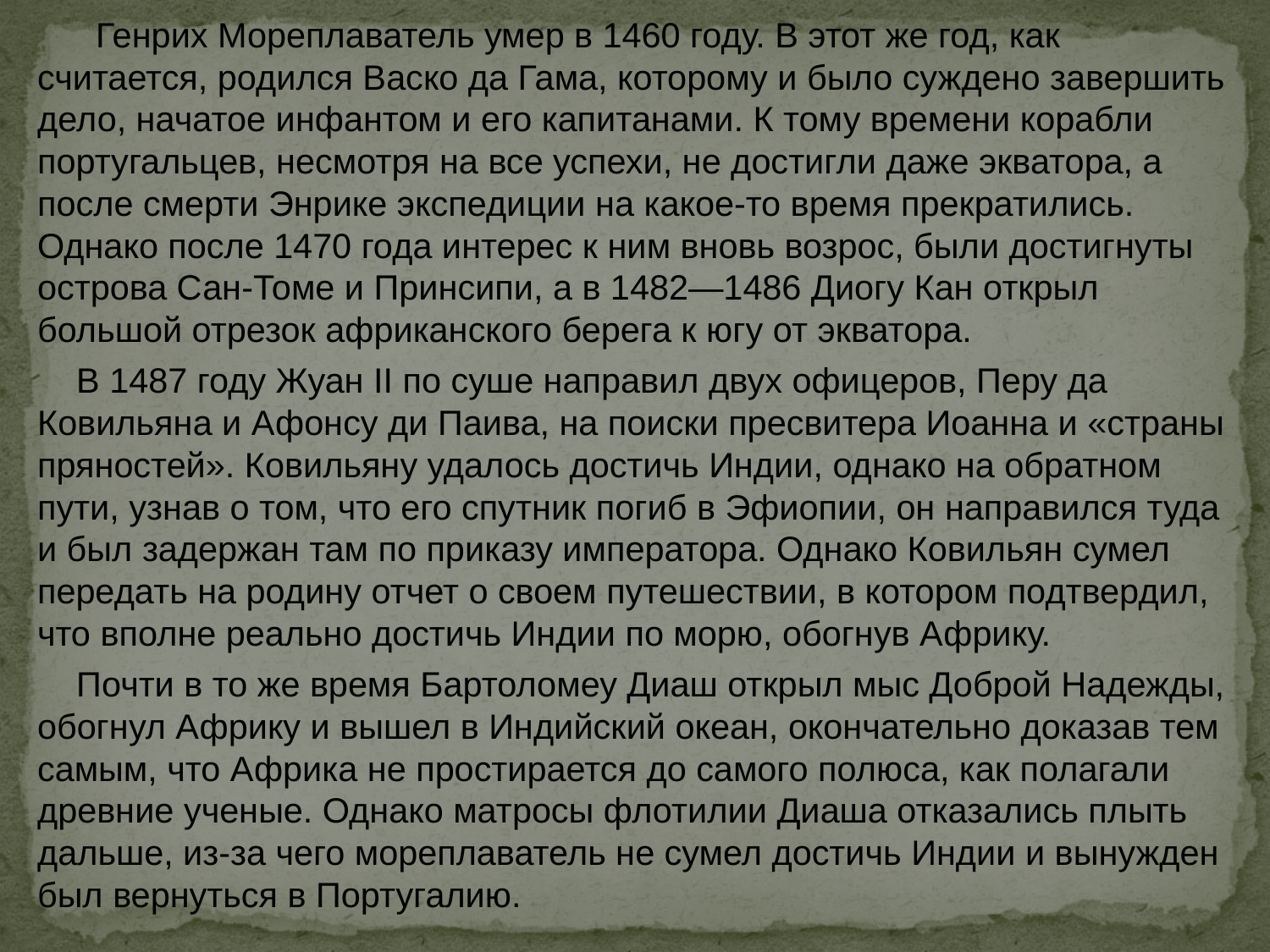

Генрих Мореплаватель умер в 1460 году. В этот же год, как считается, родился Васко да Гама, которому и было суждено завершить дело, начатое инфантом и его капитанами. К тому времени корабли португальцев, несмотря на все успехи, не достигли даже экватора, а после смерти Энрике экспедиции на какое-то время прекратились. Однако после 1470 года интерес к ним вновь возрос, были достигнуты острова Сан-Томе и Принсипи, а в 1482—1486 Диогу Кан открыл большой отрезок африканского берега к югу от экватора.
    В 1487 году Жуан II по суше направил двух офицеров, Перу да Ковильяна и Афонсу ди Паива, на поиски пресвитера Иоанна и «страны пряностей». Ковильяну удалось достичь Индии, однако на обратном пути, узнав о том, что его спутник погиб в Эфиопии, он направился туда и был задержан там по приказу императора. Однако Ковильян сумел передать на родину отчет о своем путешествии, в котором подтвердил, что вполне реально достичь Индии по морю, обогнув Африку.
    Почти в то же время Бартоломеу Диаш открыл мыс Доброй Надежды, обогнул Африку и вышел в Индийский океан, окончательно доказав тем самым, что Африка не простирается до самого полюса, как полагали древние ученые. Однако матросы флотилии Диаша отказались плыть дальше, из-за чего мореплаватель не сумел достичь Индии и вынужден был вернуться в Португалию.